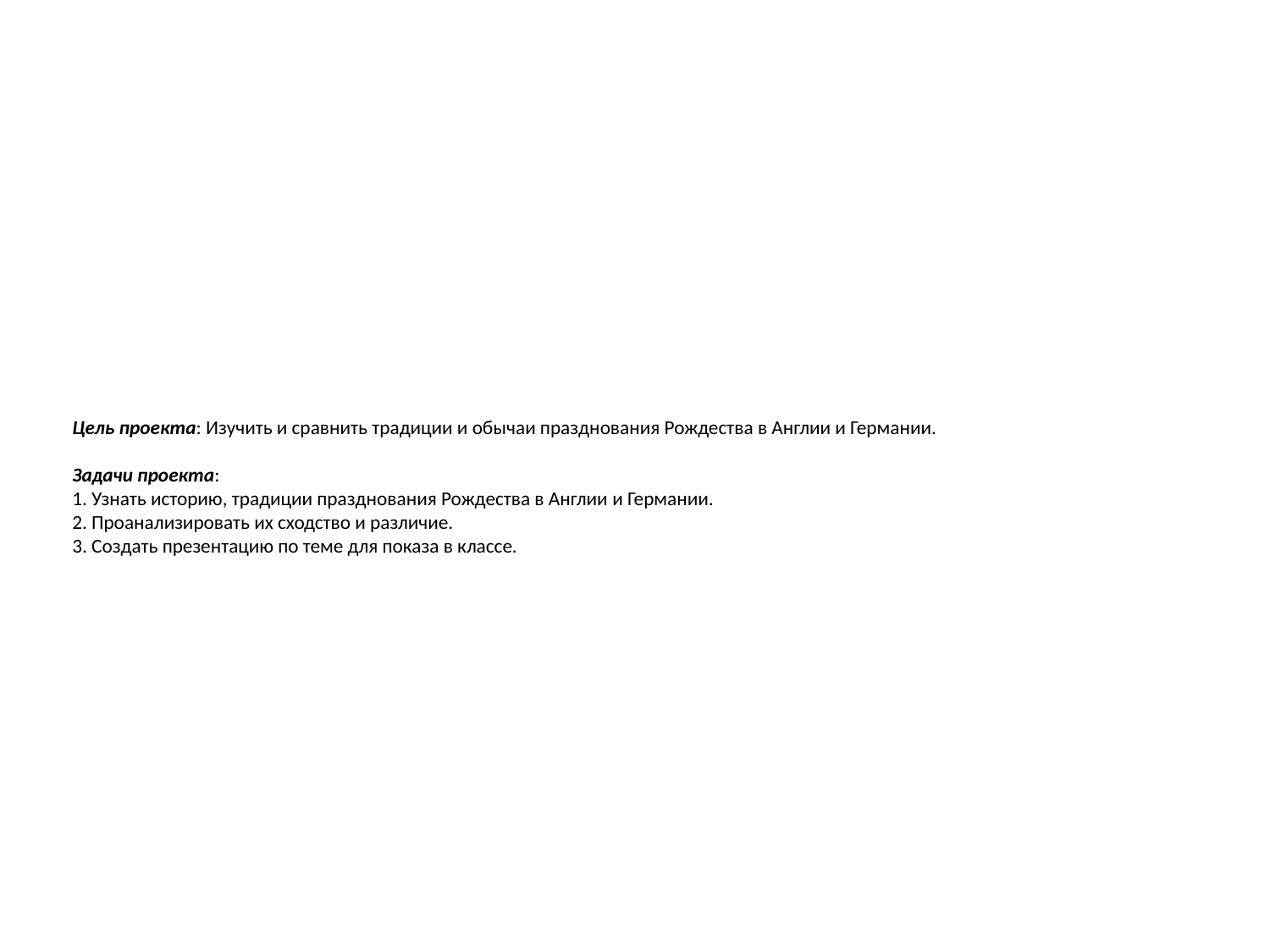

# Цель проекта: Изучить и сравнить традиции и обычаи празднования Рождества в Англии и Германии. Задачи проекта: 1. Узнать историю, традиции празднования Рождества в Англии и Германии. 2. Проанализировать их сходство и различие. 3. Создать презентацию по теме для показа в классе.